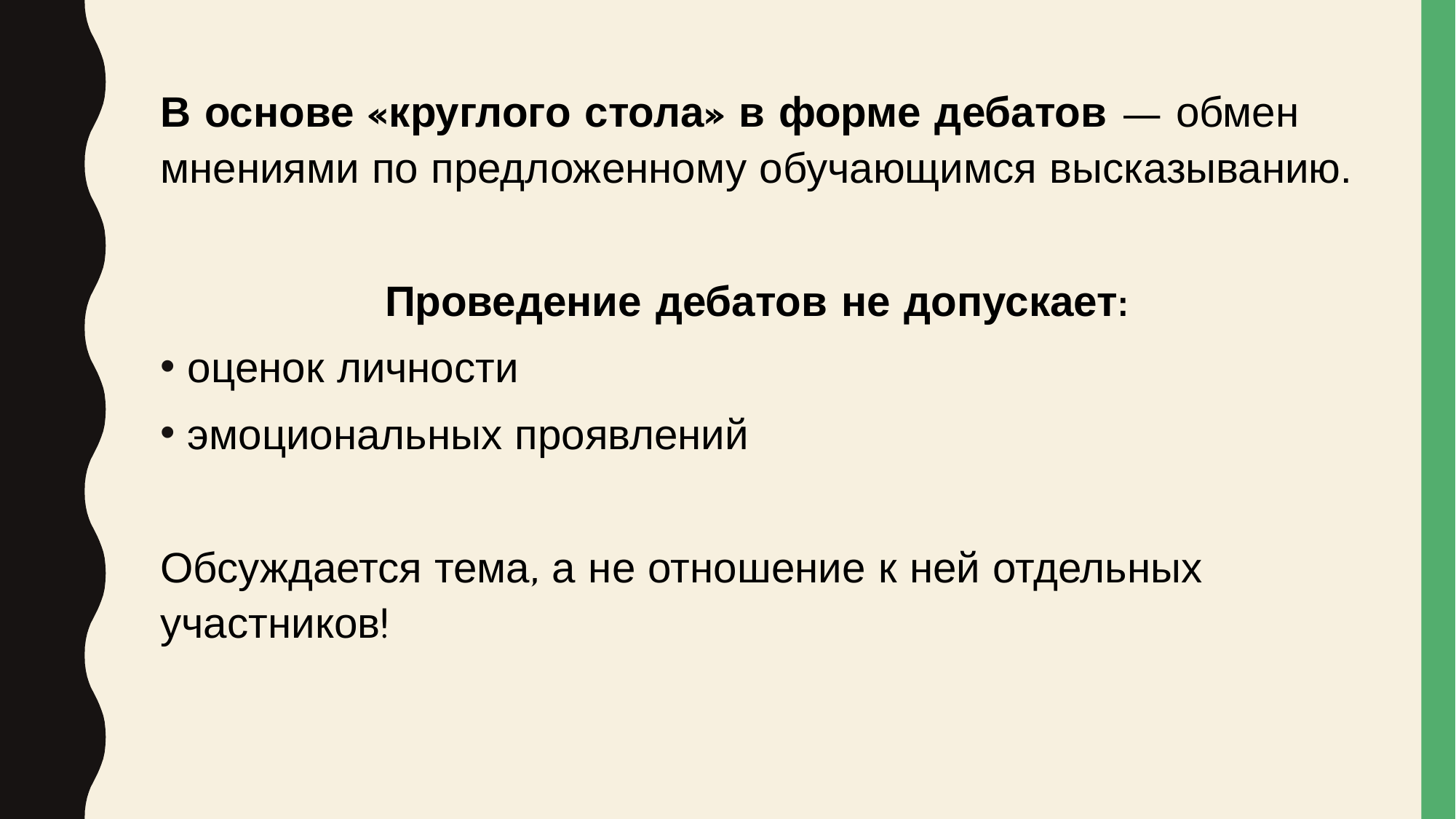

В основе «круглого стола» в форме дебатов — обмен мнениями по предложенному обучающимся высказыванию.

Проведение дебатов не допускает:
оценок личности
эмоциональных проявлений

Обсуждается тема, а не отношение к ней отдельных участников!